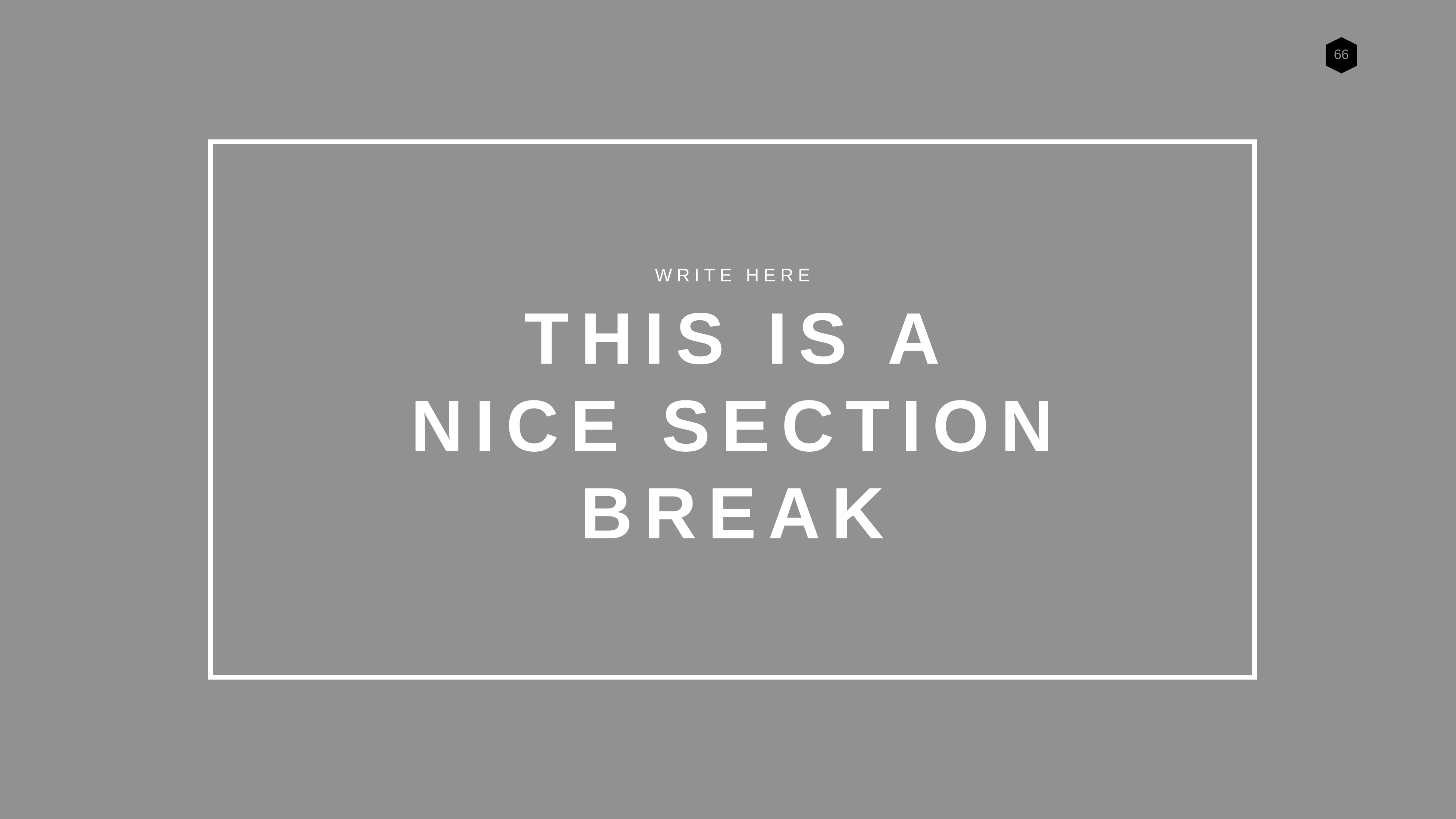

WRITE HERE
THIS IS A
NICE SECTION
BREAK